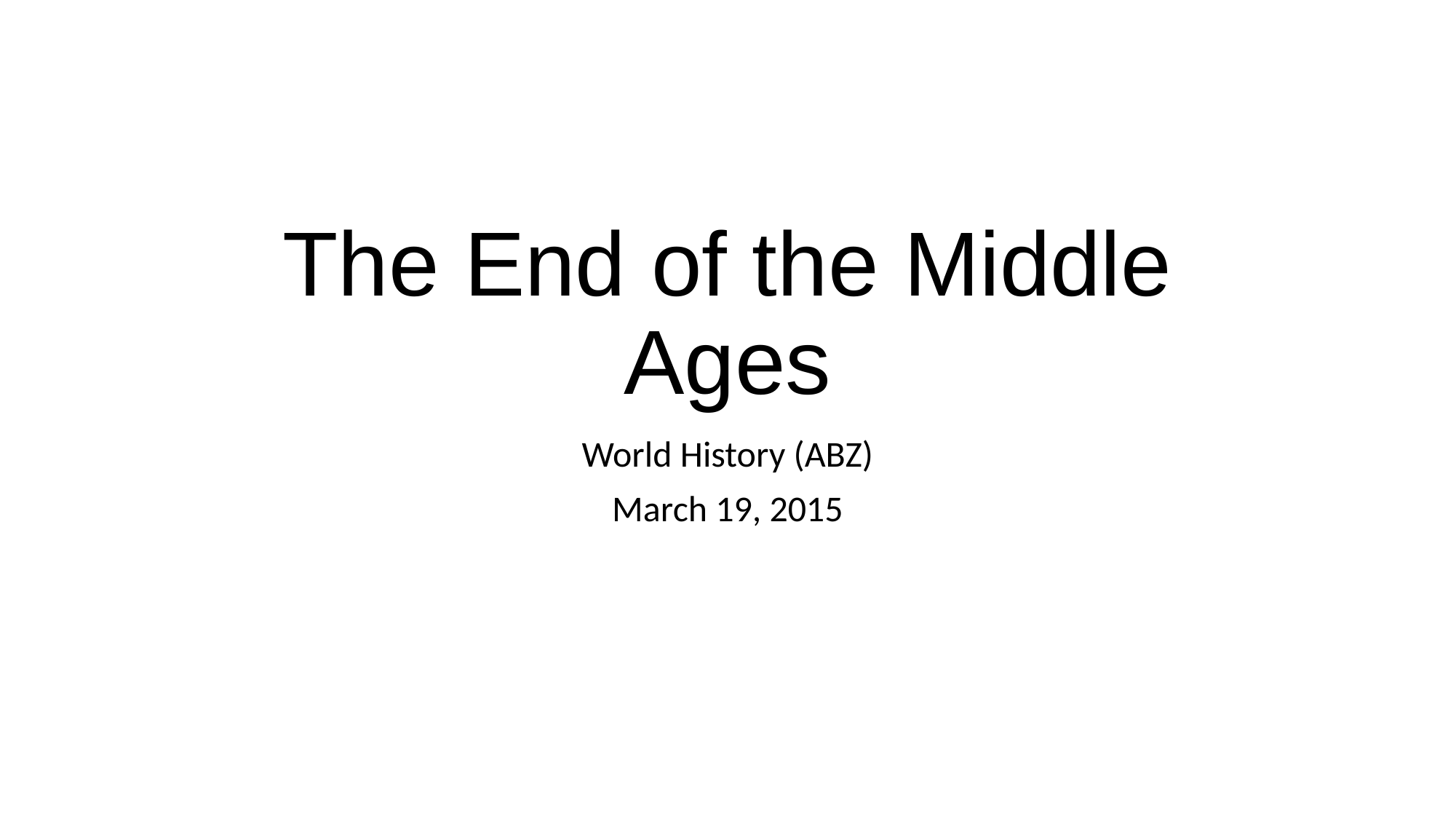

# The End of the Middle Ages
World History (ABZ)
March 19, 2015